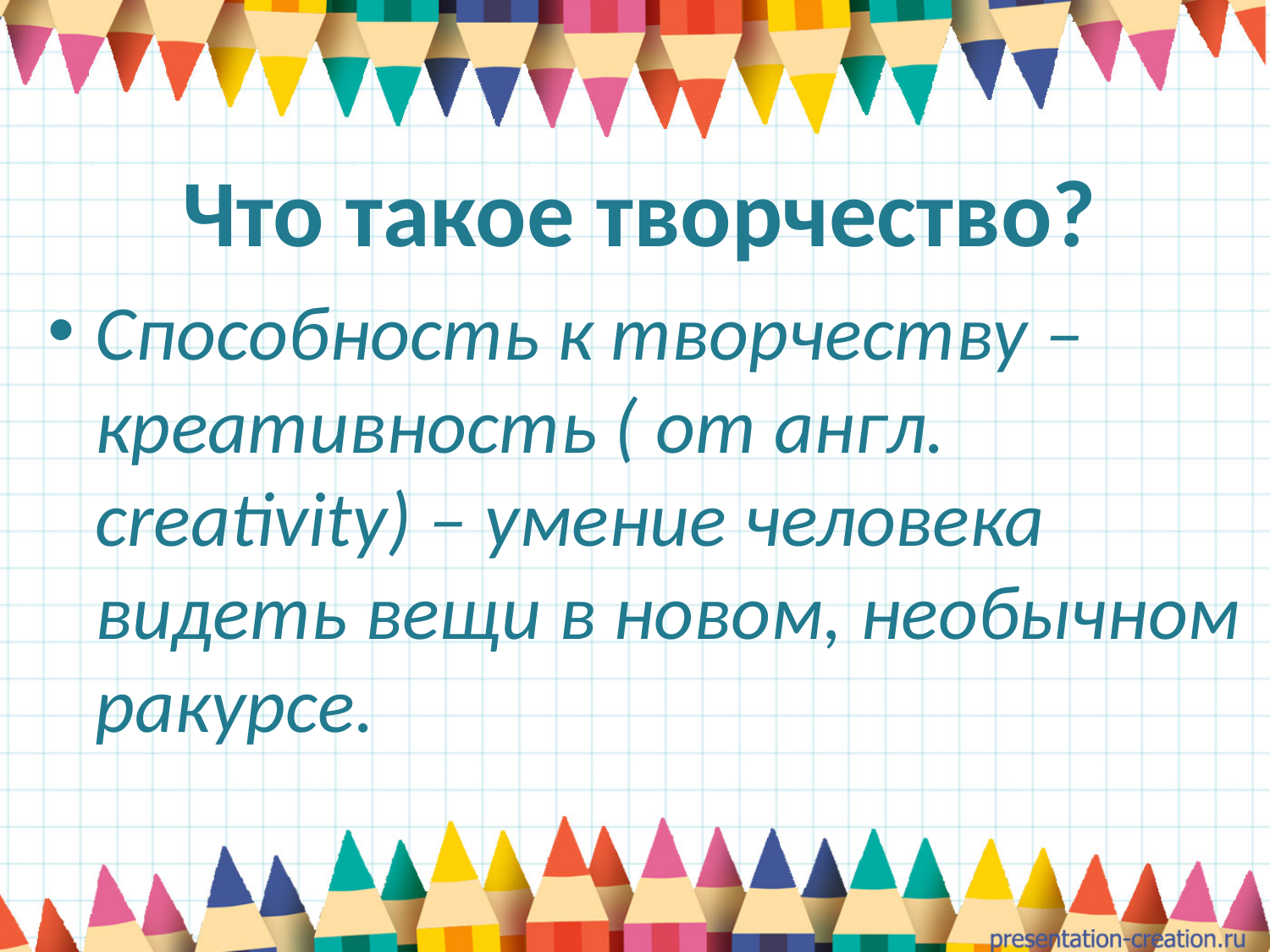

# Что такое творчество?
Способность к творчеству – креативность ( от англ. creativity) – умение человека видеть вещи в новом, необычном ракурсе.